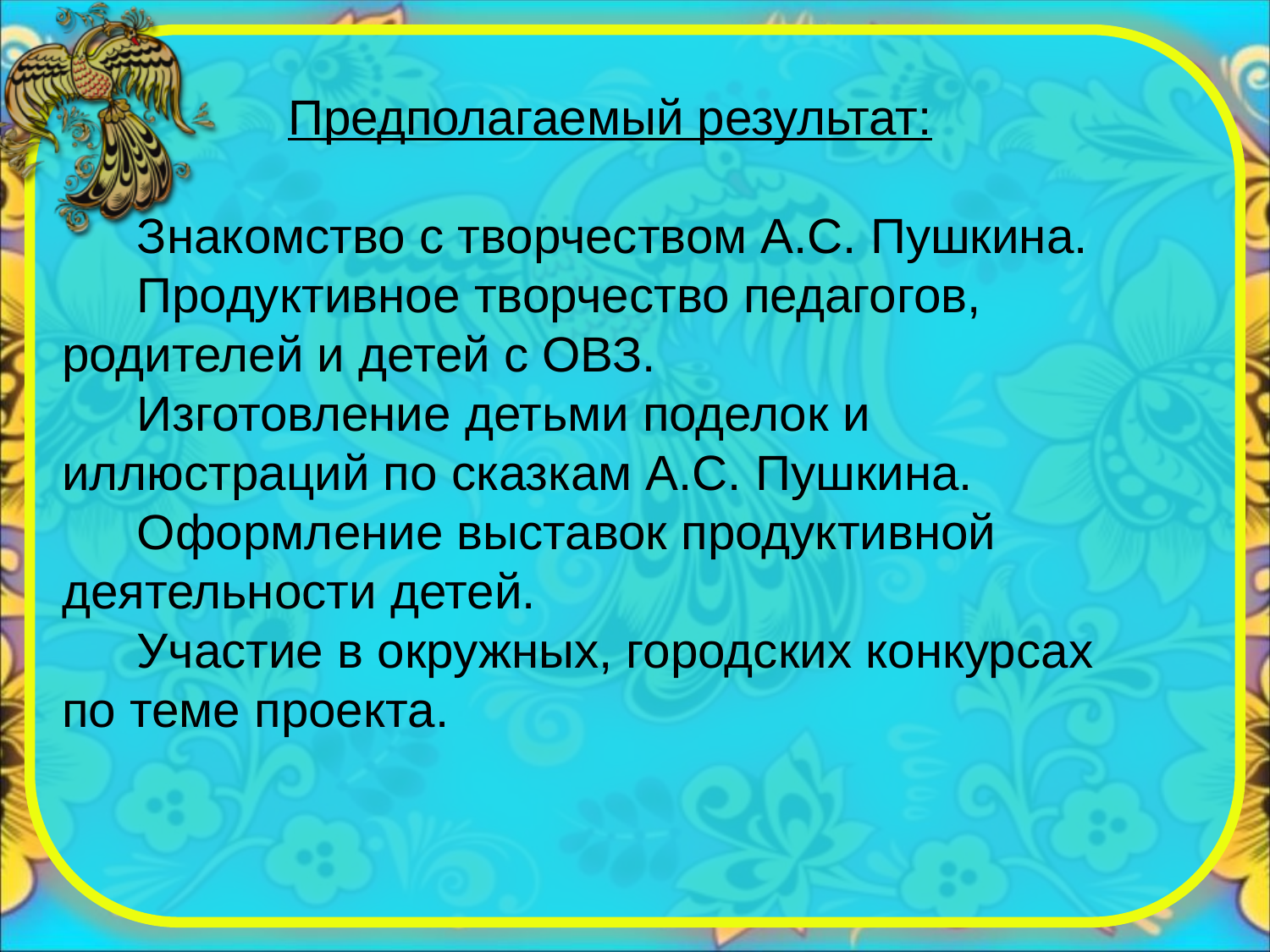

Предполагаемый результат:

Знакомство с творчеством А.С. Пушкина.
Продуктивное творчество педагогов, родителей и детей с ОВЗ.
Изготовление детьми поделок и  иллюстраций по сказкам А.С. Пушкина.
Оформление выставок продуктивной деятельности детей.
Участие в окружных, городских конкурсах по теме проекта.